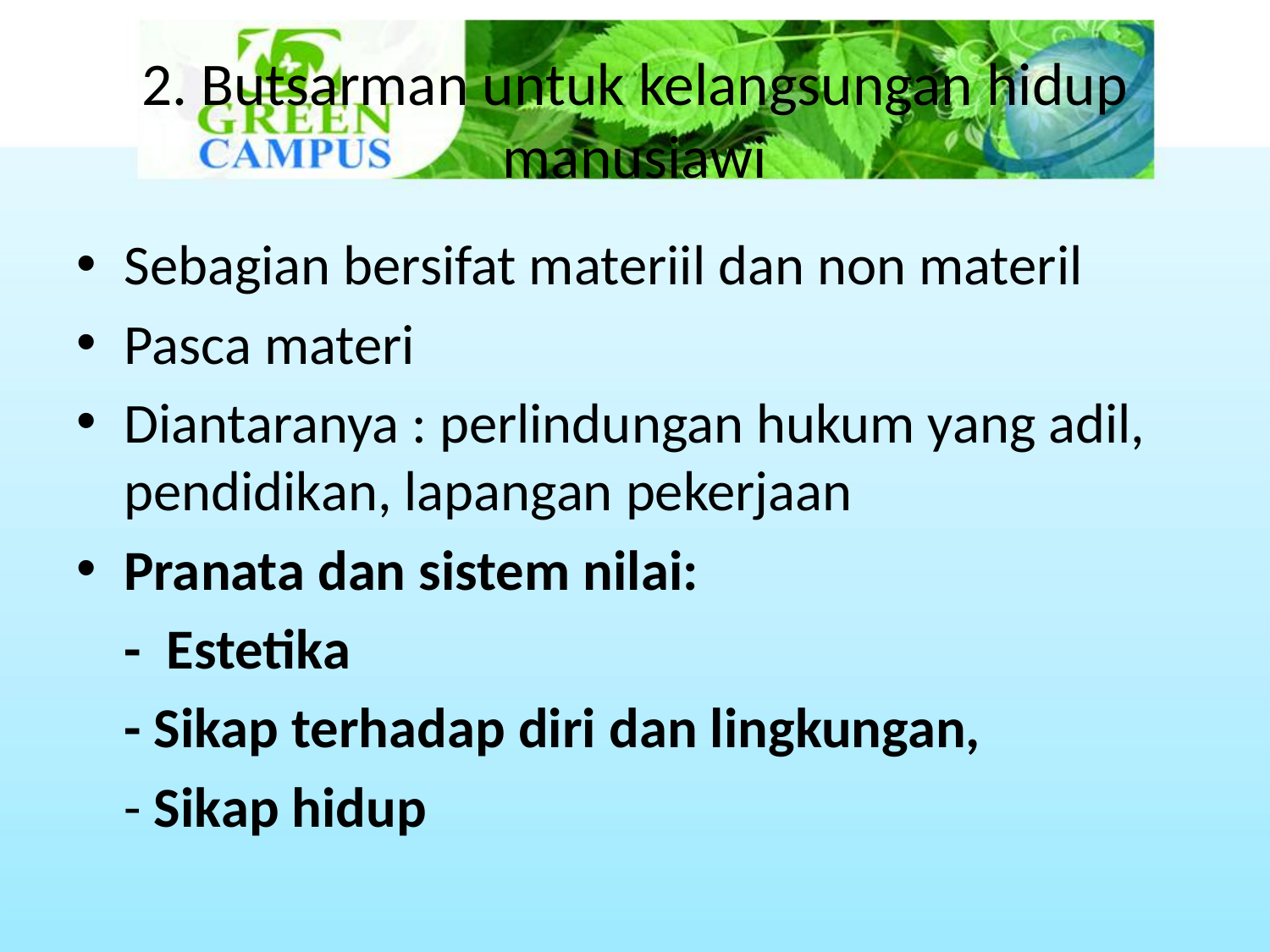

# 2. Butsarman untuk kelangsungan hidup manusiawi
Sebagian bersifat materiil dan non materil
Pasca materi
Diantaranya : perlindungan hukum yang adil, pendidikan, lapangan pekerjaan
Pranata dan sistem nilai:
	-  Estetika
	- Sikap terhadap diri dan lingkungan,
	- Sikap hidup